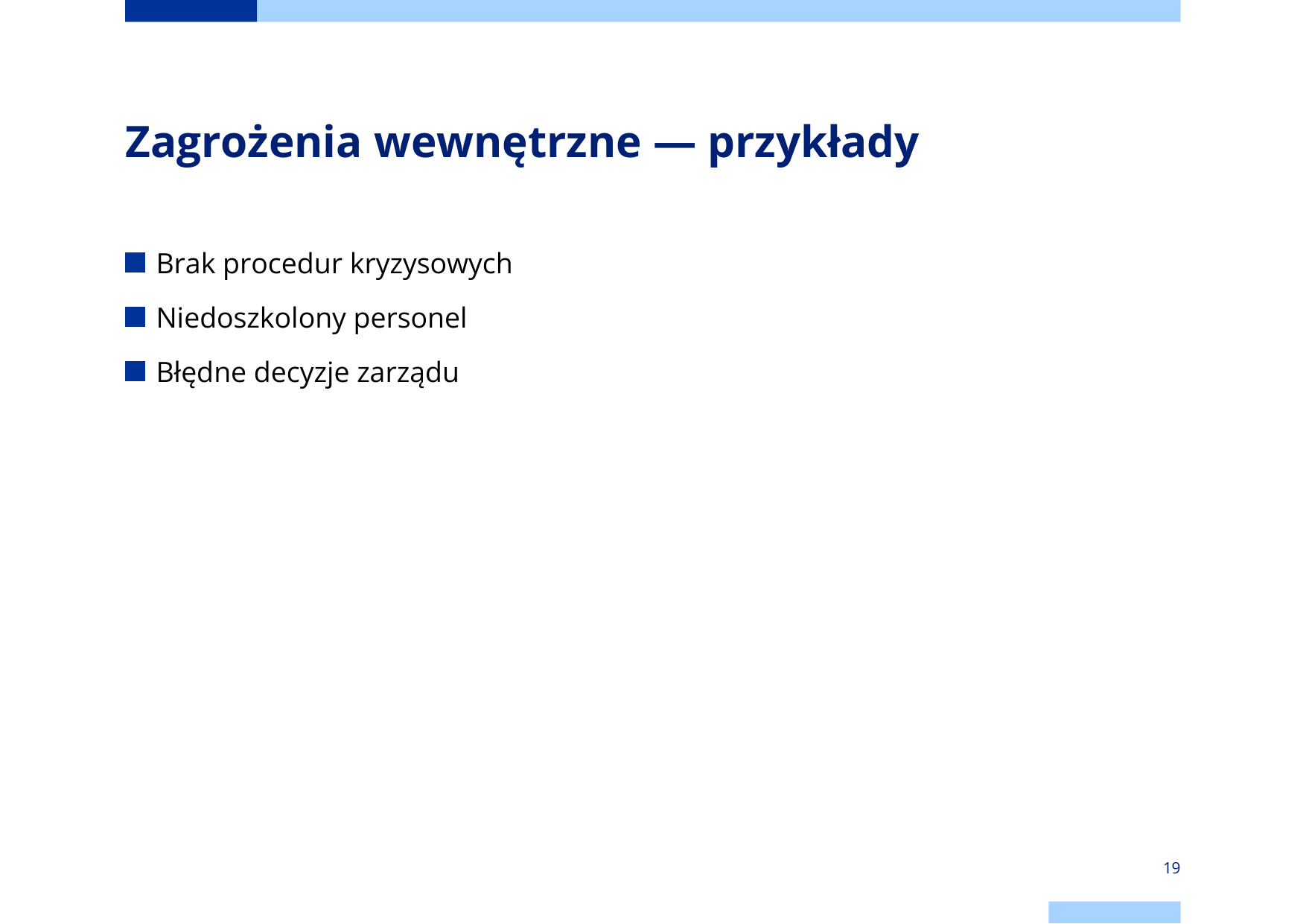

# Zagrożenia wewnętrzne — przykłady
Brak procedur kryzysowych
Niedoszkolony personel
Błędne decyzje zarządu
19